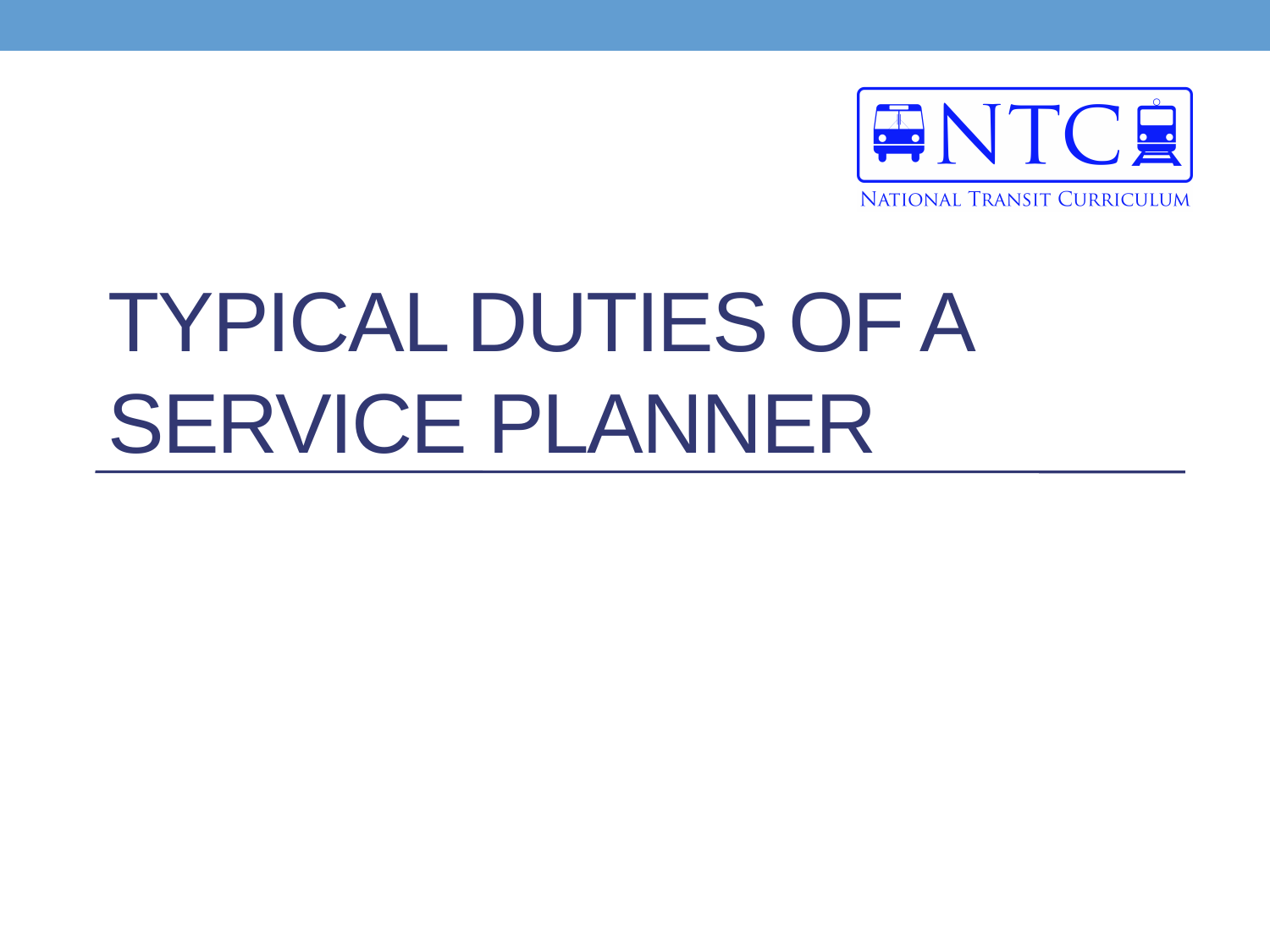

# Typical Duties of a Service Planner